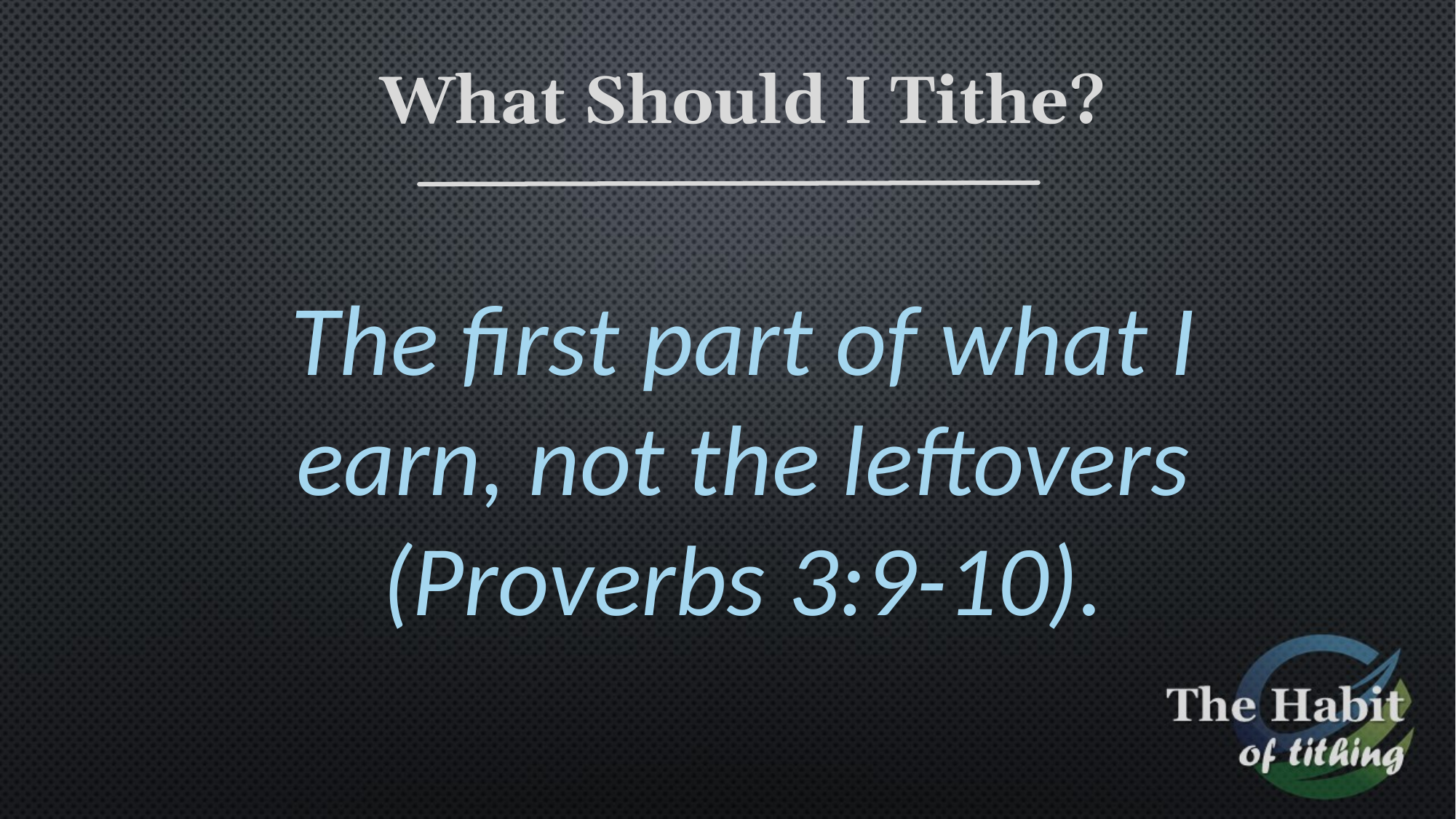

What Should I Tithe?
The first part of what I earn, not the leftovers (Proverbs 3:9-10).